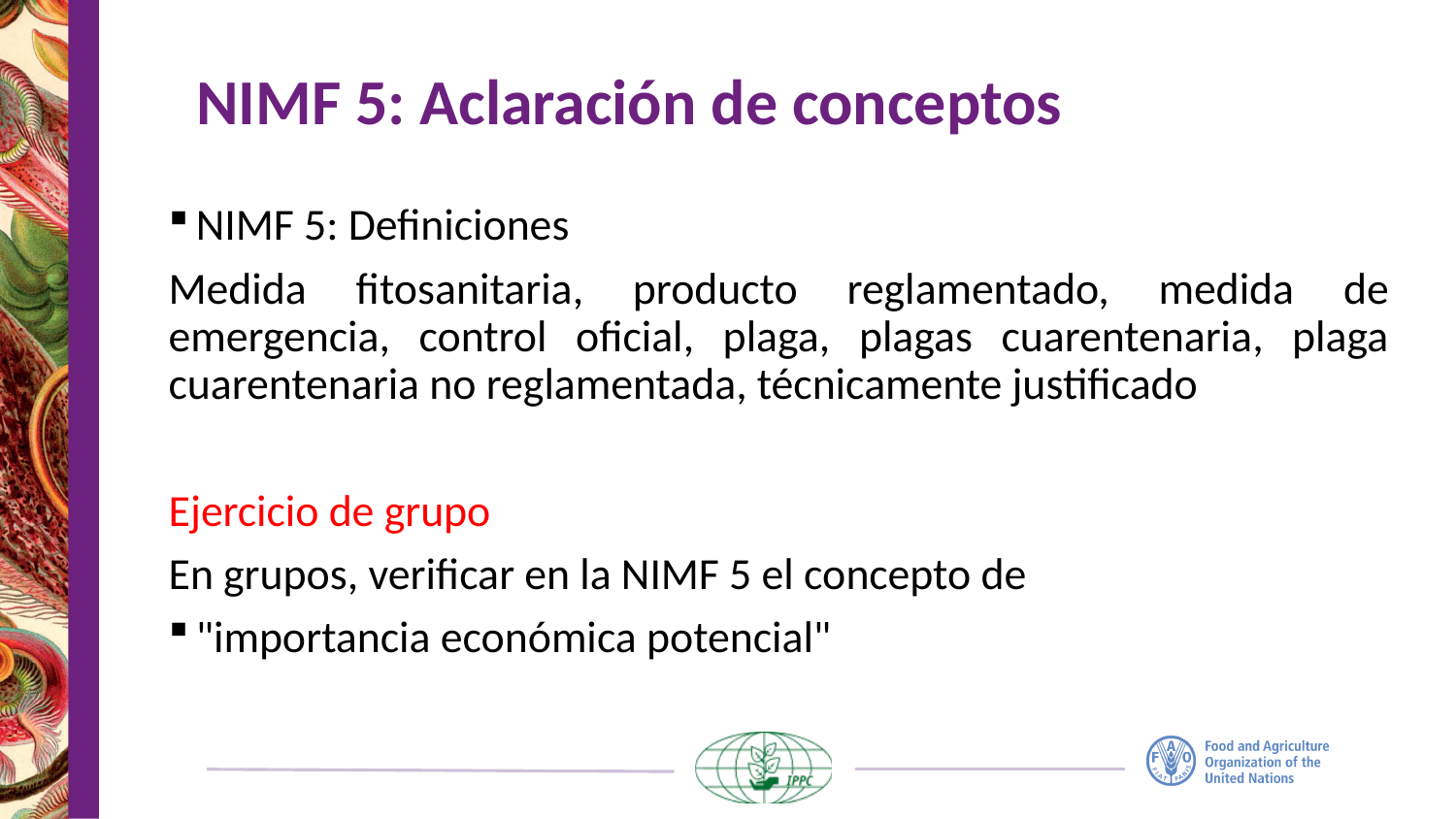

# NIMF 5: Aclaración de conceptos

NIMF 5: Definiciones
Medida fitosanitaria, producto reglamentado, medida de emergencia, control oficial, plaga, plagas cuarentenaria, plaga cuarentenaria no reglamentada, técnicamente justificado

Ejercicio de grupo
En grupos, verificar en la NIMF 5 el concepto de
"importancia económica potencial"